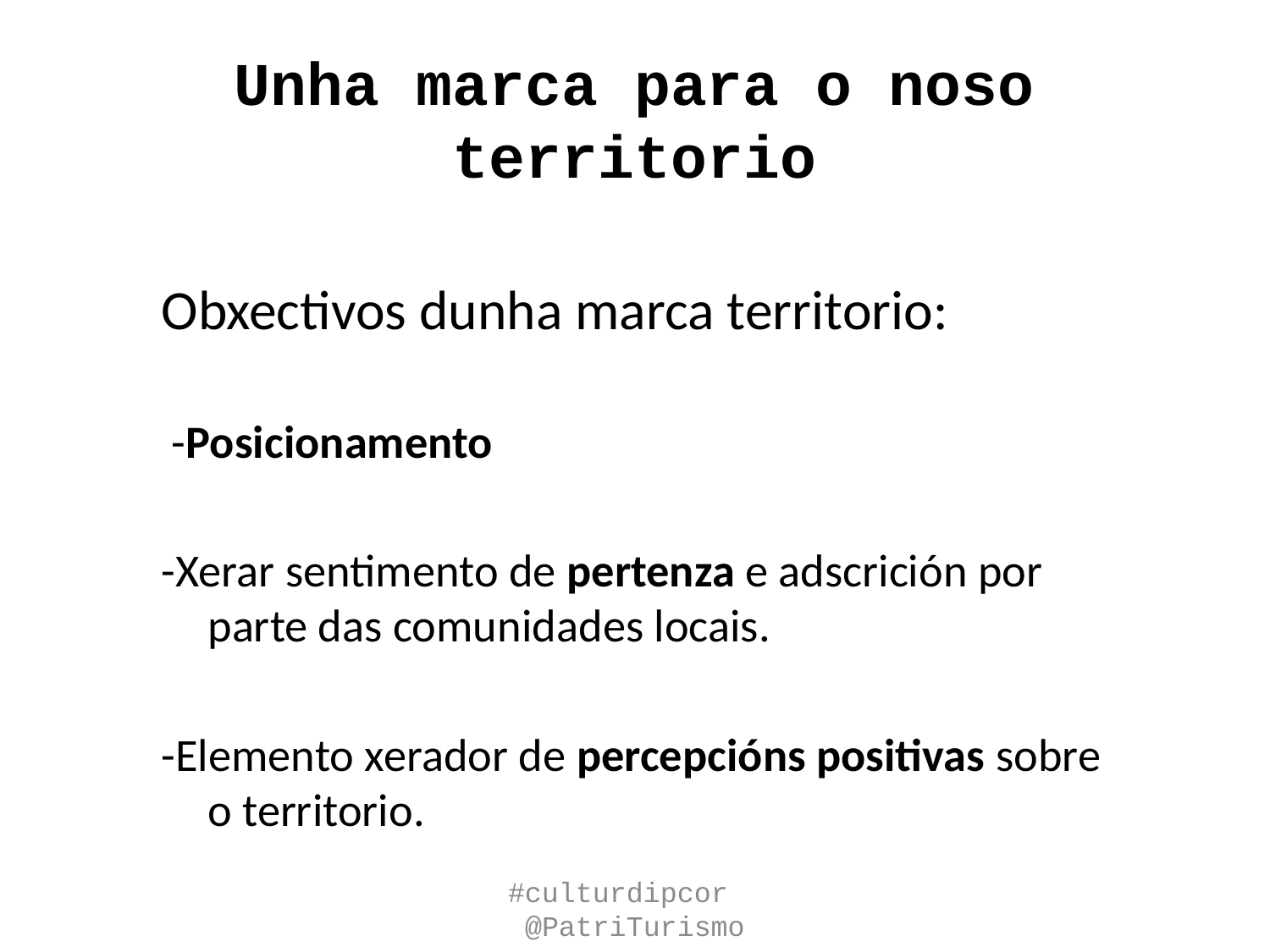

# Unha marca para o noso territorio
Obxectivos dunha marca territorio:

 -Posicionamento

-Xerar sentimento de pertenza e adscrición por parte das comunidades locais.

-Elemento xerador de percepcións positivas sobre o territorio.

#culturdipcor   @PatriTurismo